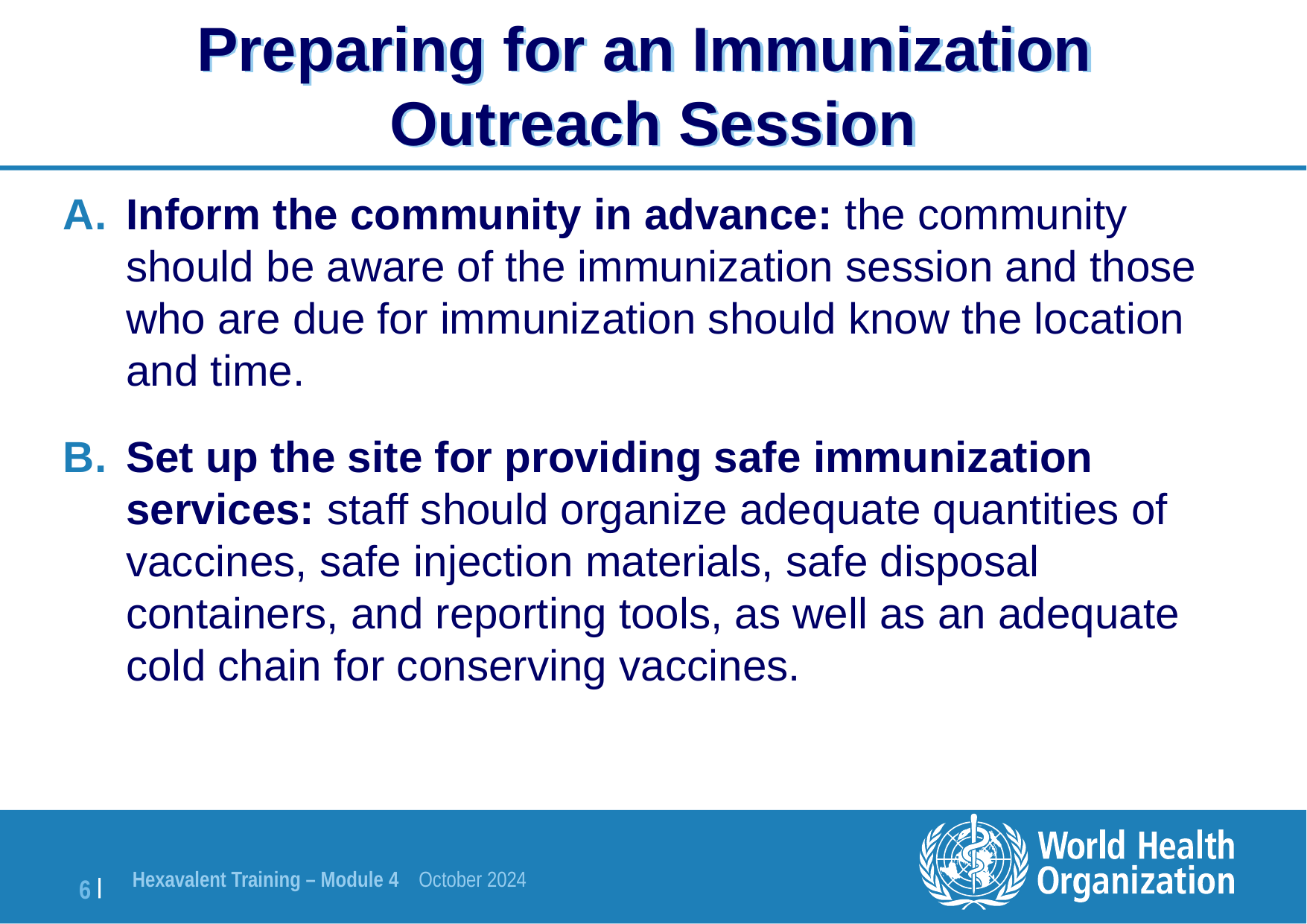

# Preparing for an Immunization Outreach Session
Inform the community in advance: the community should be aware of the immunization session and those who are due for immunization should know the location and time.
Set up the site for providing safe immunization services: staff should organize adequate quantities of vaccines, safe injection materials, safe disposal containers, and reporting tools, as well as an adequate cold chain for conserving vaccines.